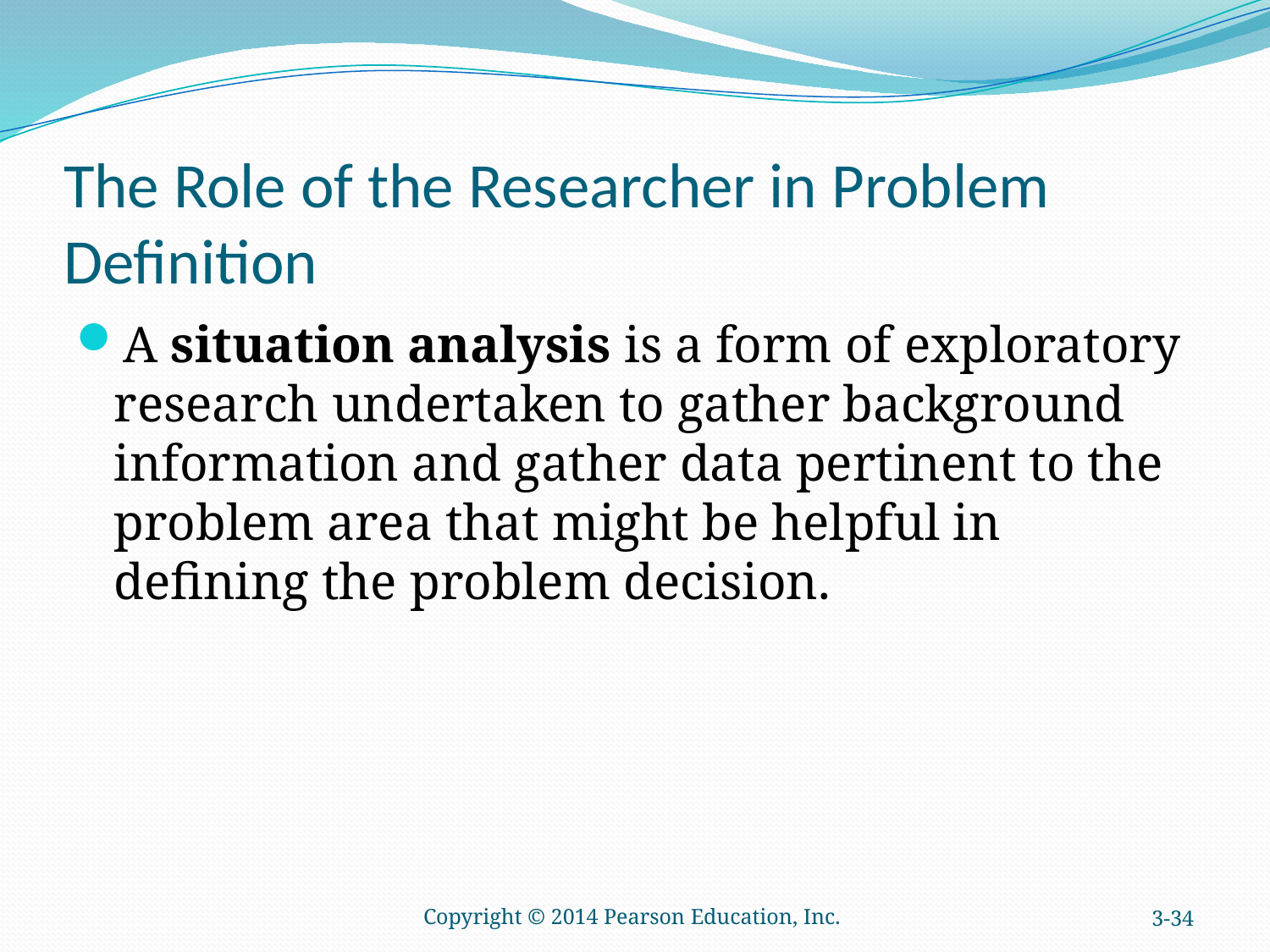

# The Role of the Researcher in Problem Definition
A situation analysis is a form of exploratory research undertaken to gather background information and gather data pertinent to the problem area that might be helpful in defining the problem decision.